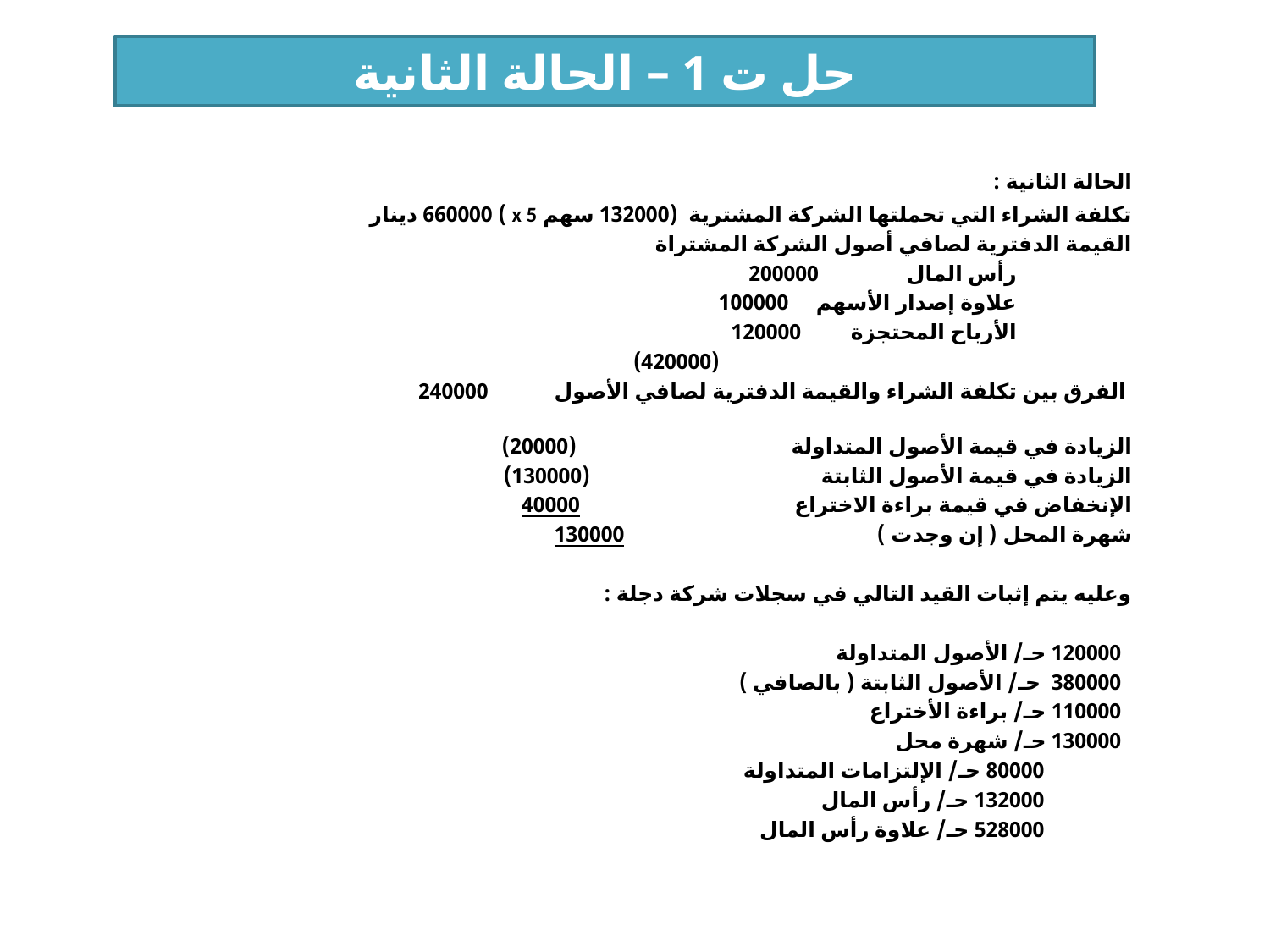

# حل ت 1 – الحالة الثانية
الحالة الثانية :
تكلفة الشراء التي تحملتها الشركة المشترية  (132000 سهم x 5 ) 660000 دينار
القيمة الدفترية لصافي أصول الشركة المشتراة
                     رأس المال                200000
                     علاوة إصدار الأسهم     100000
                     الأرباح المحتجزة         120000
                                                                           (420000)
 الفرق بين تكلفة الشراء والقيمة الدفترية لصافي الأصول            240000
الزيادة في قيمة الأصول المتداولة                                       (20000)
الزيادة في قيمة الأصول الثابتة                                          (130000)
الإنخفاض في قيمة براءة الاختراع                                       40000
شهرة المحل ( إن وجدت )                                              130000

وعليه يتم إثبات القيد التالي في سجلات شركة دجلة :

  120000 حـ/ الأصول المتداولة
  380000  حـ/ الأصول الثابتة ( بالصافي )
  110000 حـ/ براءة الأختراع
  130000 حـ/ شهرة محل
                80000 حـ/ الإلتزامات المتداولة
                132000 حـ/ رأس المال
                528000 حـ/ علاوة رأس المال